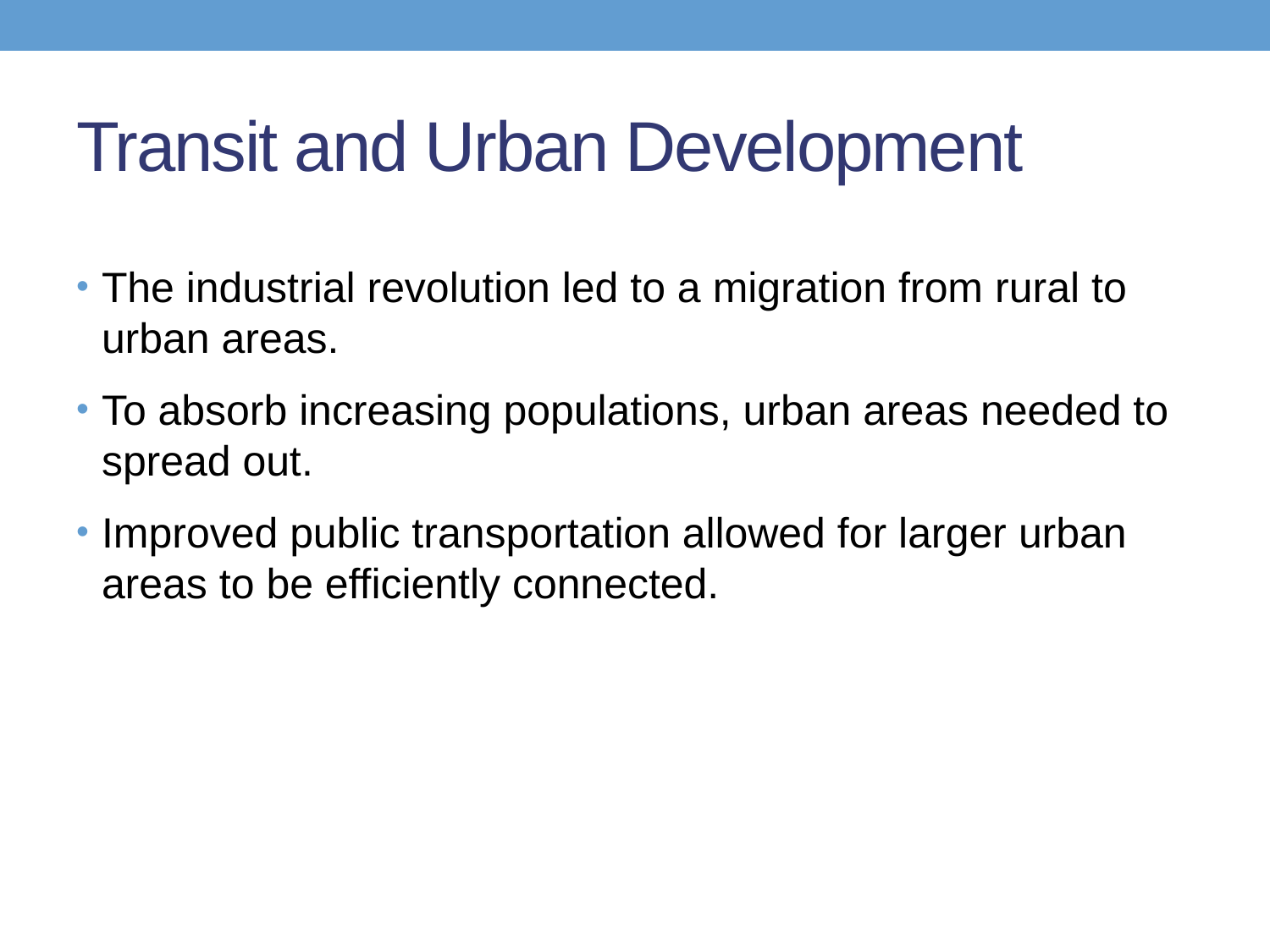

# Transit and Urban Development
The industrial revolution led to a migration from rural to urban areas.
To absorb increasing populations, urban areas needed to spread out.
Improved public transportation allowed for larger urban areas to be efficiently connected.